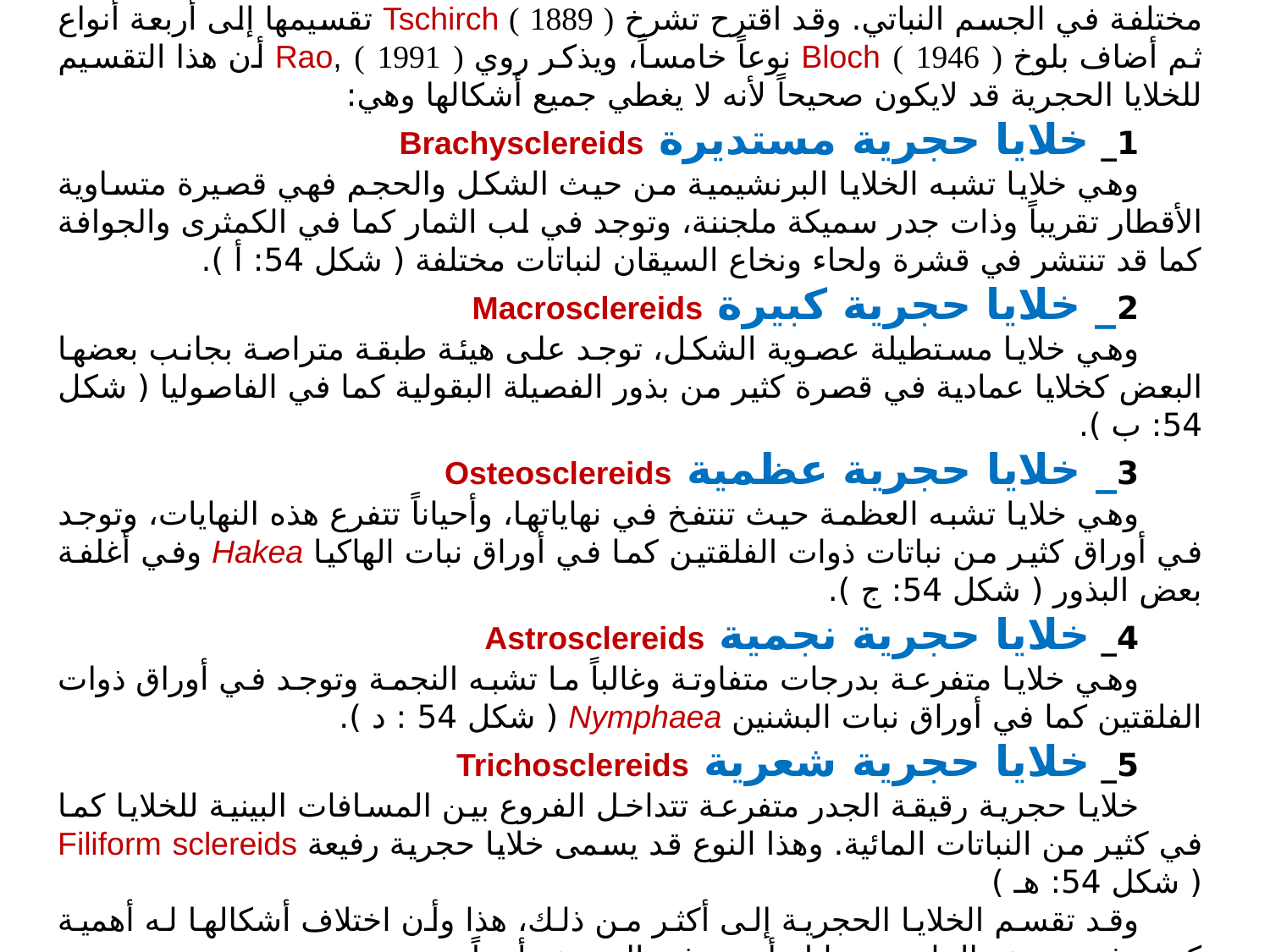

تشير الدراسات المستفيضة التي أجريت على هذه الخلايا الحجرية أنها تتكون بأشكال مختلفة في الجسم النباتي. وقد اقترح تشرخ Tschirch ( 1889 ) تقسيمها إلى أربعة أنواع ثم أضاف بلوخ Bloch ( 1946 ) نوعاً خامساً، ويذكر روي Rao, ( 1991 ) أن هذا التقسيم للخلايا الحجرية قد لايكون صحيحاً لأنه لا يغطي جميع أشكالها وهي:
1_ خلايا حجرية مستديرة Brachysclereids
وهي خلايا تشبه الخلايا البرنشيمية من حيث الشكل والحجم فهي قصيرة متساوية الأقطار تقريباً وذات جدر سميكة ملجننة، وتوجد في لب الثمار كما في الكمثرى والجوافة كما قد تنتشر في قشرة ولحاء ونخاع السيقان لنباتات مختلفة ( شكل 54: أ ).
2_ خلايا حجرية كبيرة Macrosclereids
وهي خلايا مستطيلة عصوية الشكل، توجد على هيئة طبقة متراصة بجانب بعضها البعض كخلايا عمادية في قصرة كثير من بذور الفصيلة البقولية كما في الفاصوليا ( شكل 54: ب ).
3_ خلايا حجرية عظمية Osteosclereids
وهي خلايا تشبه العظمة حيث تنتفخ في نهاياتها، وأحياناً تتفرع هذه النهايات، وتوجد في أوراق كثير من نباتات ذوات الفلقتين كما في أوراق نبات الهاكيا Hakea وفي أغلفة بعض البذور ( شكل 54: ج ).
4_ خلايا حجرية نجمية Astrosclereids
وهي خلايا متفرعة بدرجات متفاوتة وغالباً ما تشبه النجمة وتوجد في أوراق ذوات الفلقتين كما في أوراق نبات البشنين Nymphaea ( شكل 54 : د ).
5_ خلايا حجرية شعرية Trichosclereids
خلايا حجرية رقيقة الجدر متفرعة تتداخل الفروع بين المسافات البينية للخلايا كما في كثير من النباتات المائية. وهذا النوع قد يسمى خلايا حجرية رفيعة Filiform sclereids ( شكل 54: هـ )
وقد تقسم الخلايا الحجرية إلى أكثر من ذلك، هذا وأن اختلاف أشكالها له أهمية كبيرة في تعريف النبات وربما له أهمية في التصنيف أيضاً.